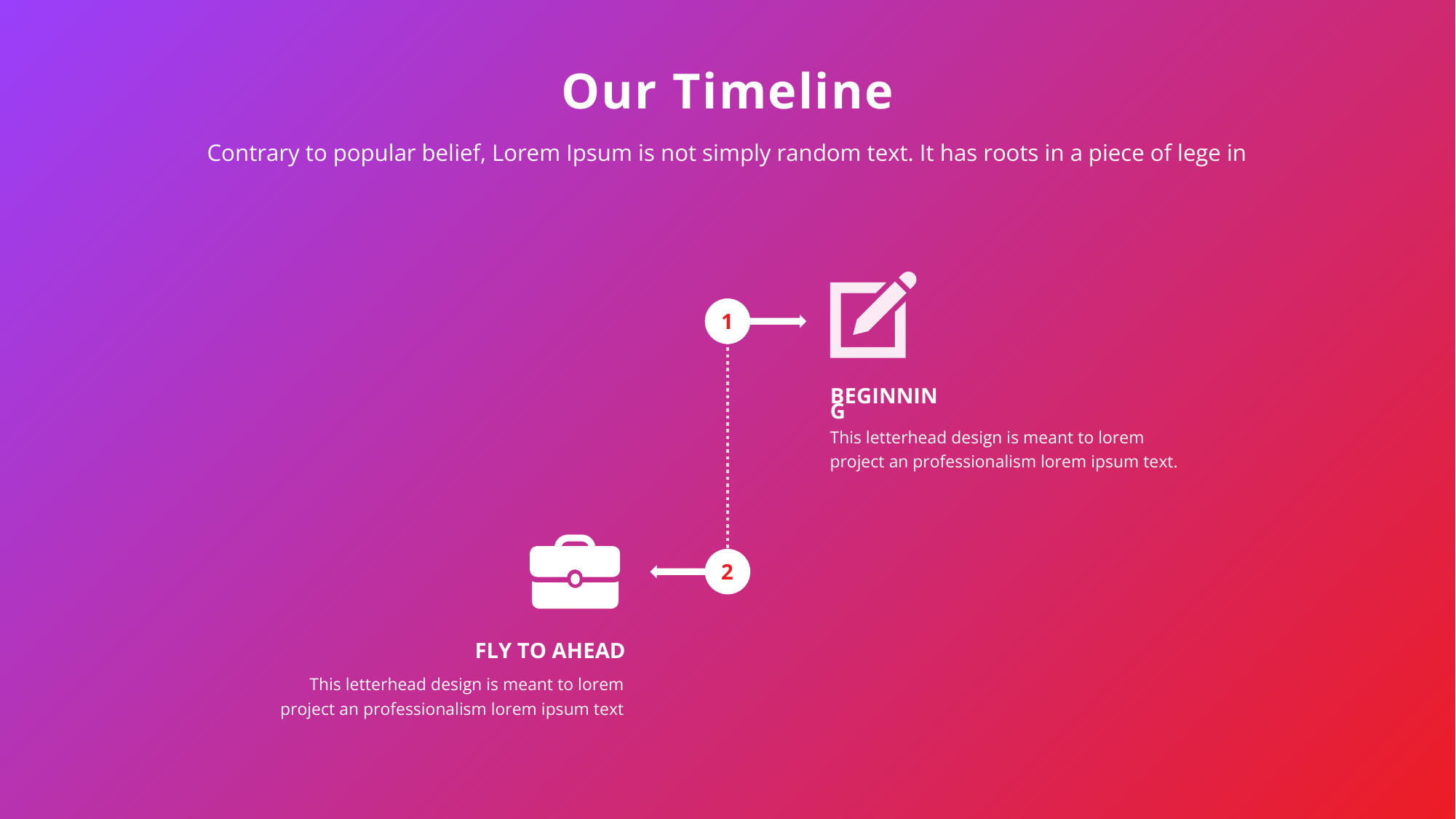

Our Timeline
Contrary to popular belief, Lorem Ipsum is not simply random text. It has roots in a piece of lege in

1

BEGINNING
This letterhead design is meant to lorem project an professionalism lorem ipsum text.

2

FLY TO AHEAD
This letterhead design is meant to lorem project an professionalism lorem ipsum text